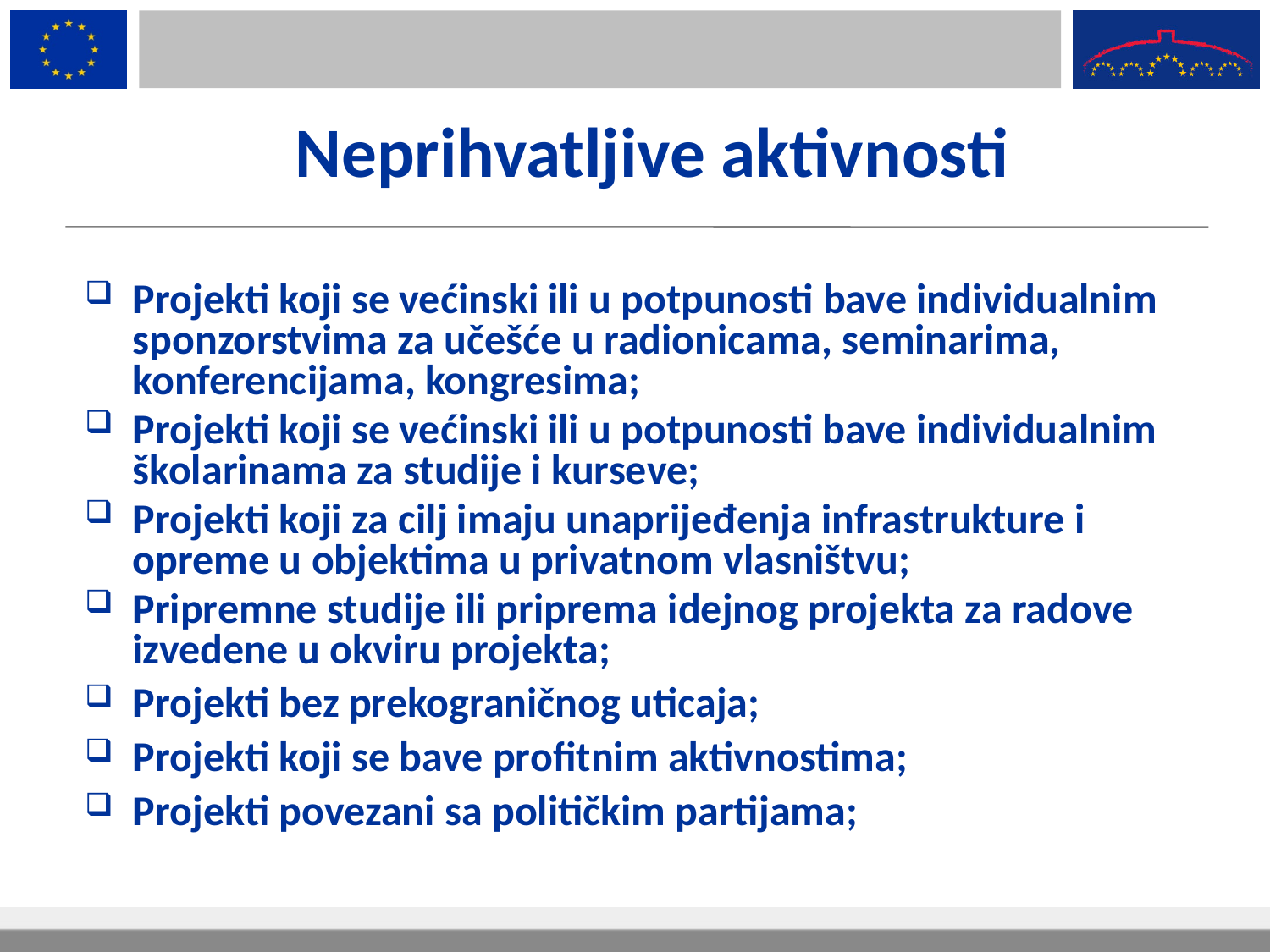

# Neprihvatljive aktivnosti
Projekti koji se većinski ili u potpunosti bave individualnim sponzorstvima za učešće u radionicama, seminarima, konferencijama, kongresima;
Projekti koji se većinski ili u potpunosti bave individualnim školarinama za studije i kurseve;
Projekti koji za cilj imaju unaprijeđenja infrastrukture i opreme u objektima u privatnom vlasništvu;
Pripremne studije ili priprema idejnog projekta za radove izvedene u okviru projekta;
Projekti bez prekograničnog uticaja;
Projekti koji se bave profitnim aktivnostima;
Projekti povezani sa političkim partijama;